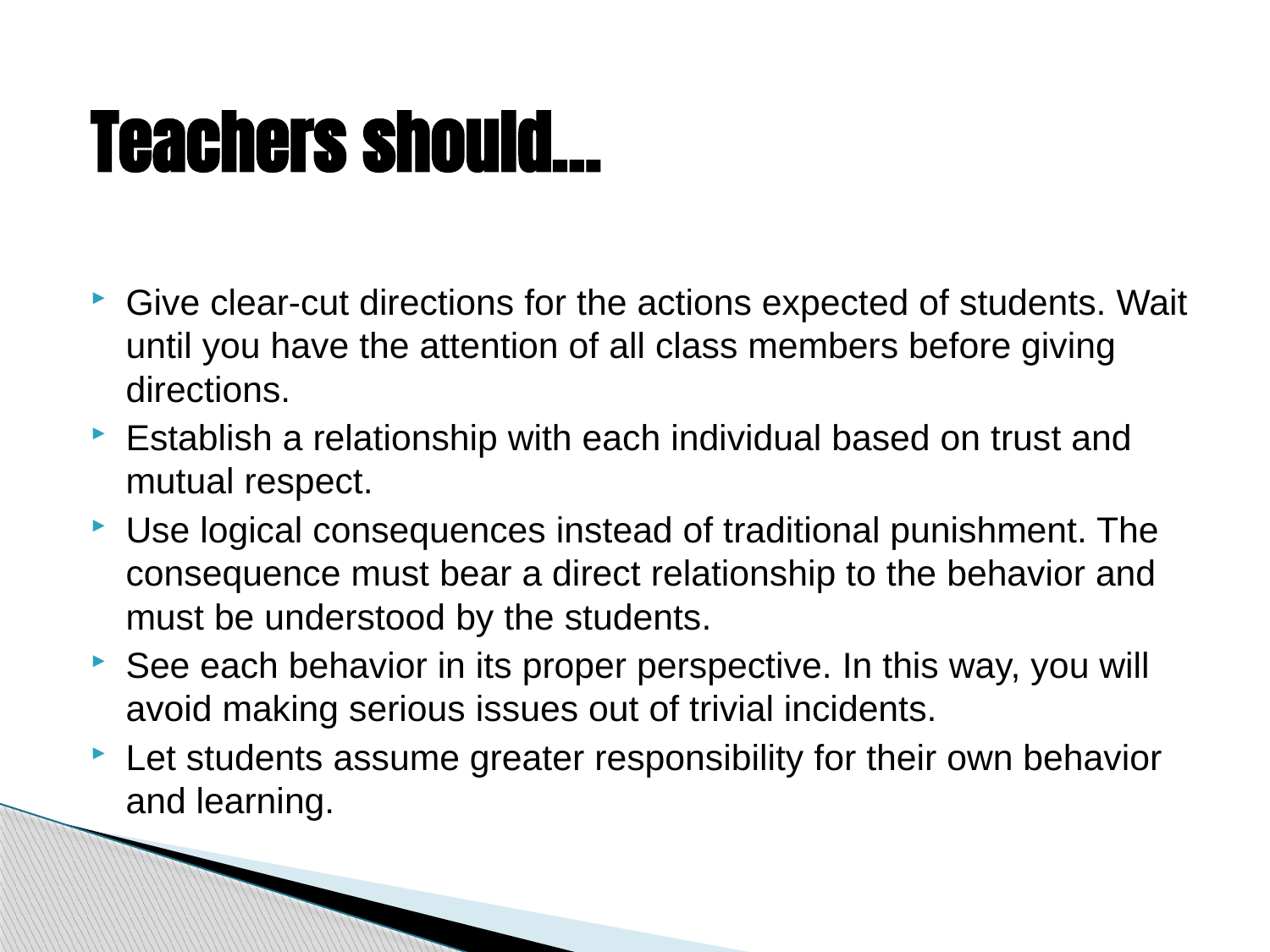

Teachers should…

Give clear-cut directions for the actions expected of students. Wait until you have the attention of all class members before giving directions.
Establish a relationship with each individual based on trust and mutual respect.
Use logical consequences instead of traditional punishment. The consequence must bear a direct relationship to the behavior and must be understood by the students.
See each behavior in its proper perspective. In this way, you will avoid making serious issues out of trivial incidents.
Let students assume greater responsibility for their own behavior and learning.